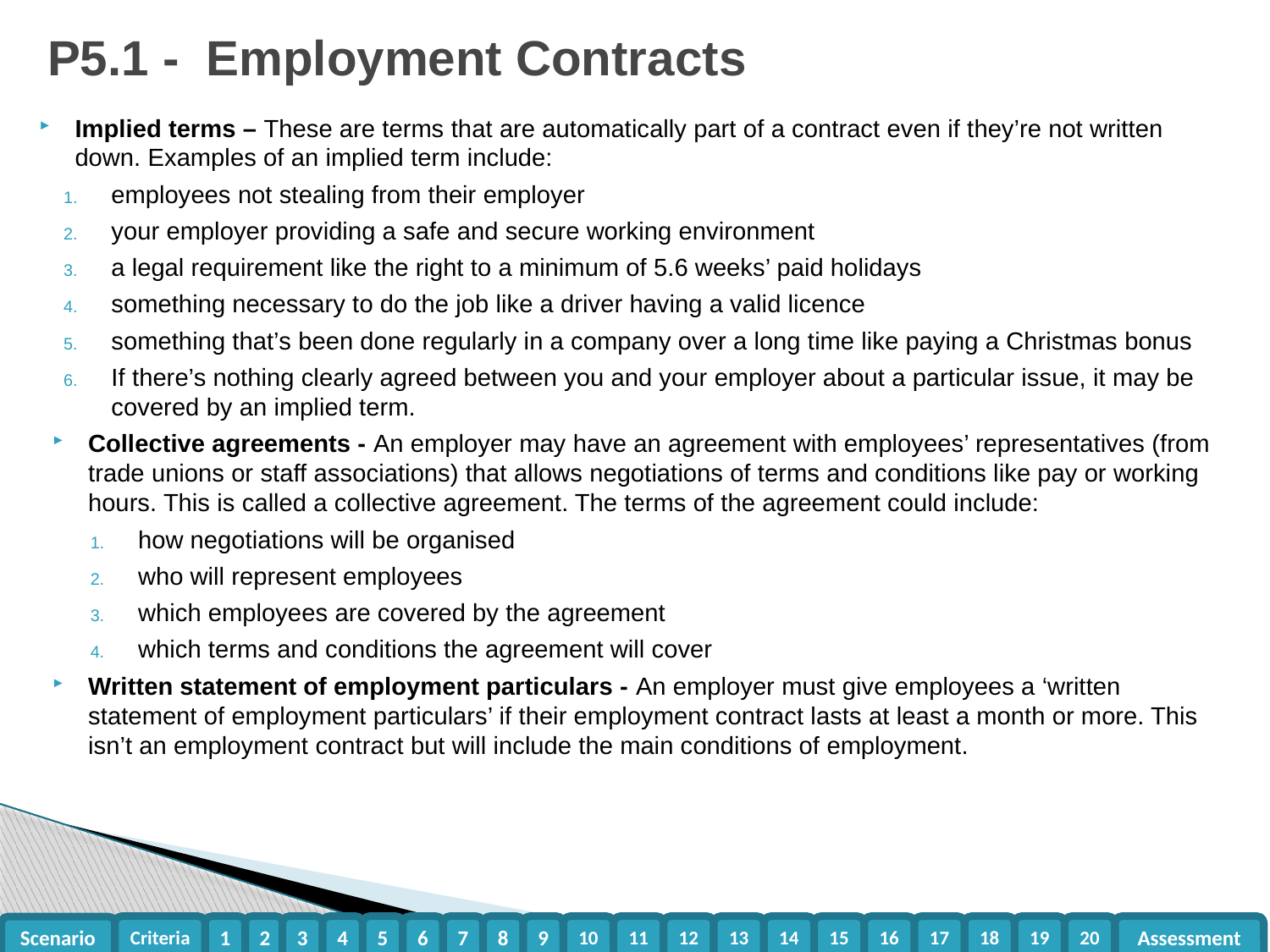

# P5.1 -  Employment Contracts
Implied terms – These are terms that are automatically part of a contract even if they’re not written down. Examples of an implied term include:
employees not stealing from their employer
your employer providing a safe and secure working environment
a legal requirement like the right to a minimum of 5.6 weeks’ paid holidays
something necessary to do the job like a driver having a valid licence
something that’s been done regularly in a company over a long time like paying a Christmas bonus
If there’s nothing clearly agreed between you and your employer about a particular issue, it may be covered by an implied term.
Collective agreements - An employer may have an agreement with employees’ representatives (from trade unions or staff associations) that allows negotiations of terms and conditions like pay or working hours. This is called a collective agreement. The terms of the agreement could include:
how negotiations will be organised
who will represent employees
which employees are covered by the agreement
which terms and conditions the agreement will cover
Written statement of employment particulars - An employer must give employees a ‘written statement of employment particulars’ if their employment contract lasts at least a month or more. This isn’t an employment contract but will include the main conditions of employment.